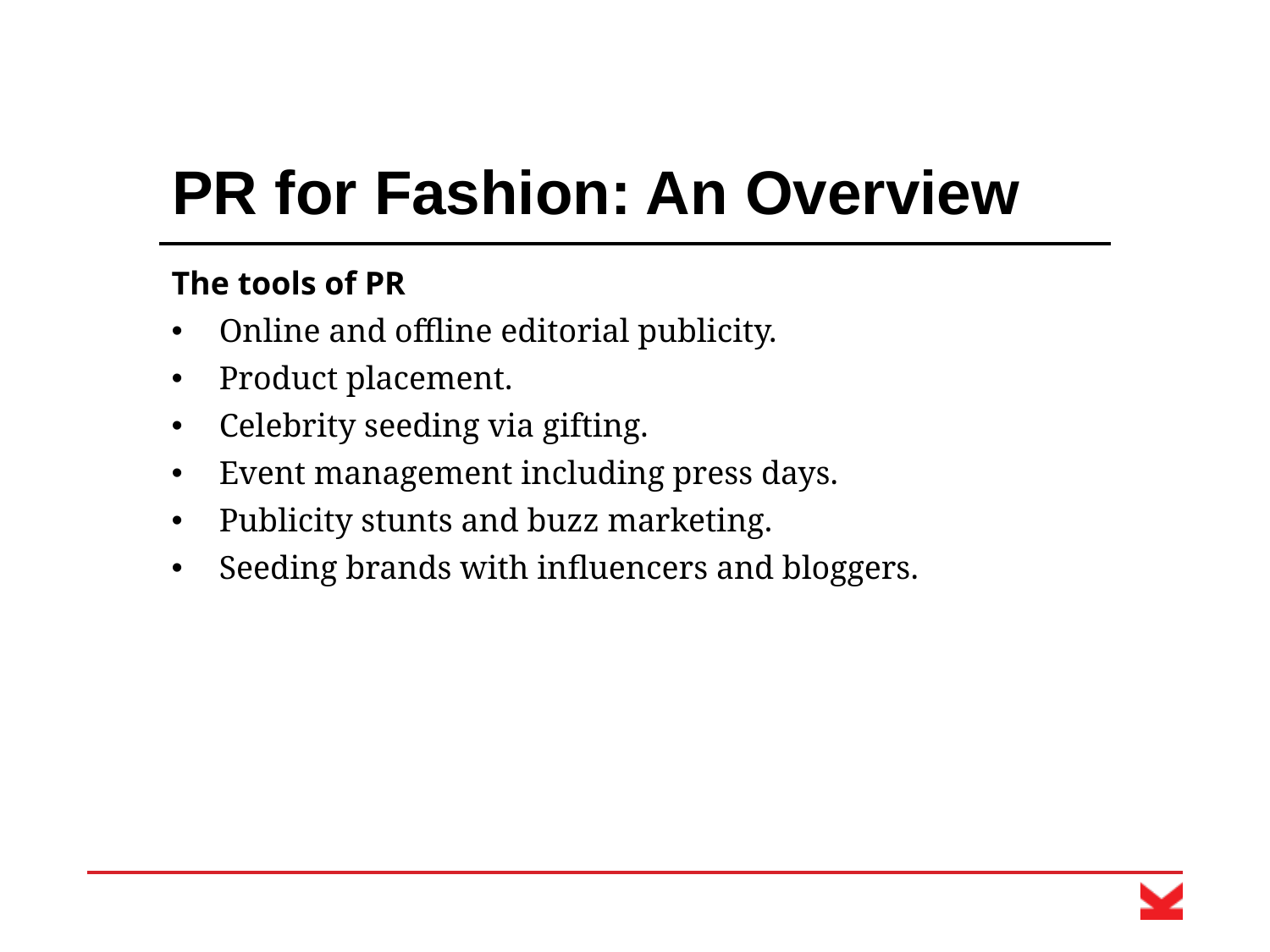

# PR for Fashion: An Overview
The tools of PR
Online and offline editorial publicity.
Product placement.
Celebrity seeding via gifting.
Event management including press days.
Publicity stunts and buzz marketing.
Seeding brands with influencers and bloggers.